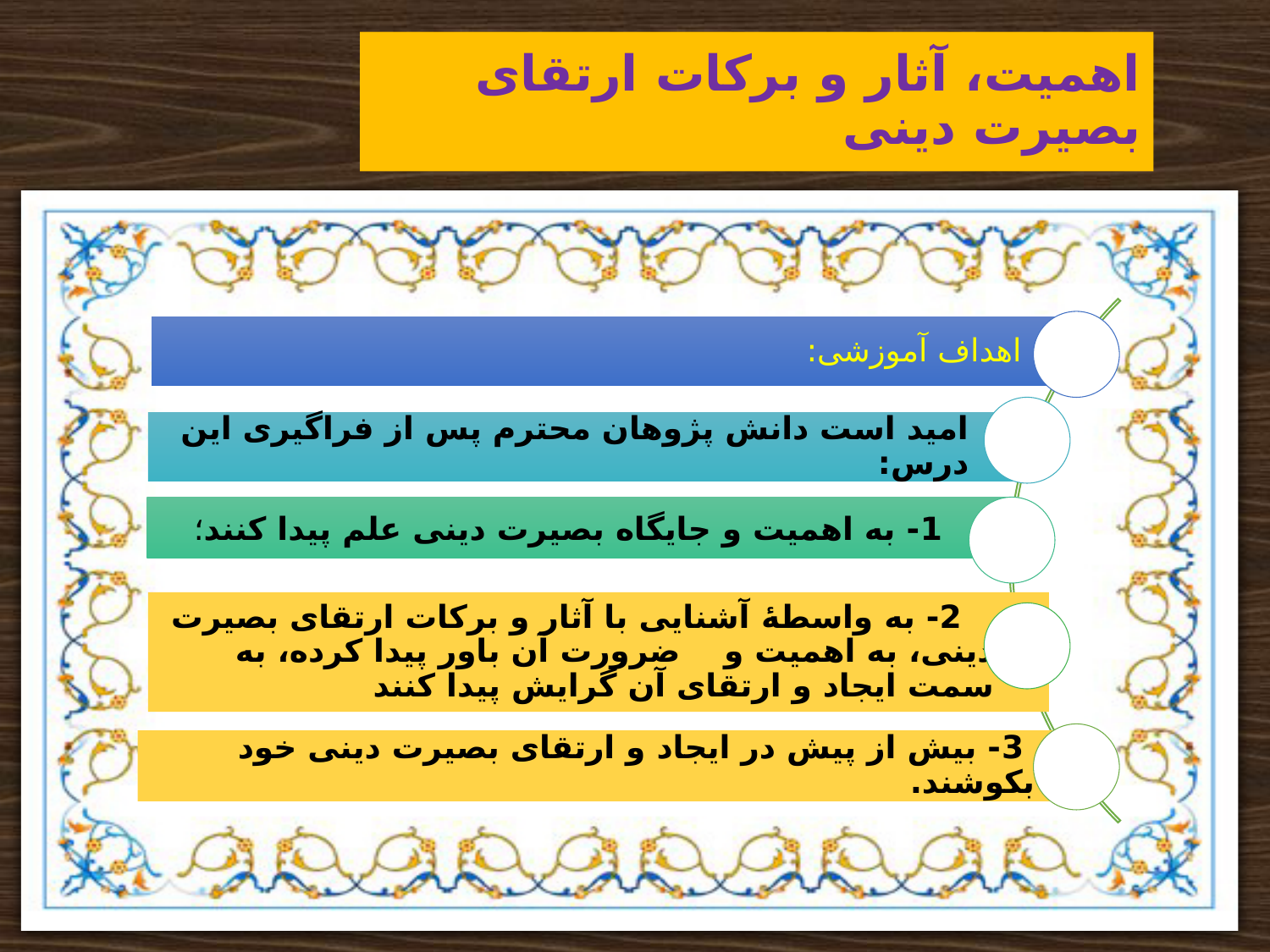

اهمیت، آثار و برکات ارتقای بصیرت دینی

اهداف آموزشی:
امید است دانش پژوهان محترم پس از فراگیری این درس:
 1- به اهمیت و جایگاه بصیرت دینی علم پیدا کنند؛
   2- به واسطۀ آشنایی با آثار و برکات ارتقای بصیرت دینی، به اهمیت و    ضرورت آن باور پیدا کرده، به سمت ایجاد و ارتقای آن گرایش پیدا کنند
 3- بیش از پیش در ایجاد و ارتقای بصیرت دینی خود بکوشند.